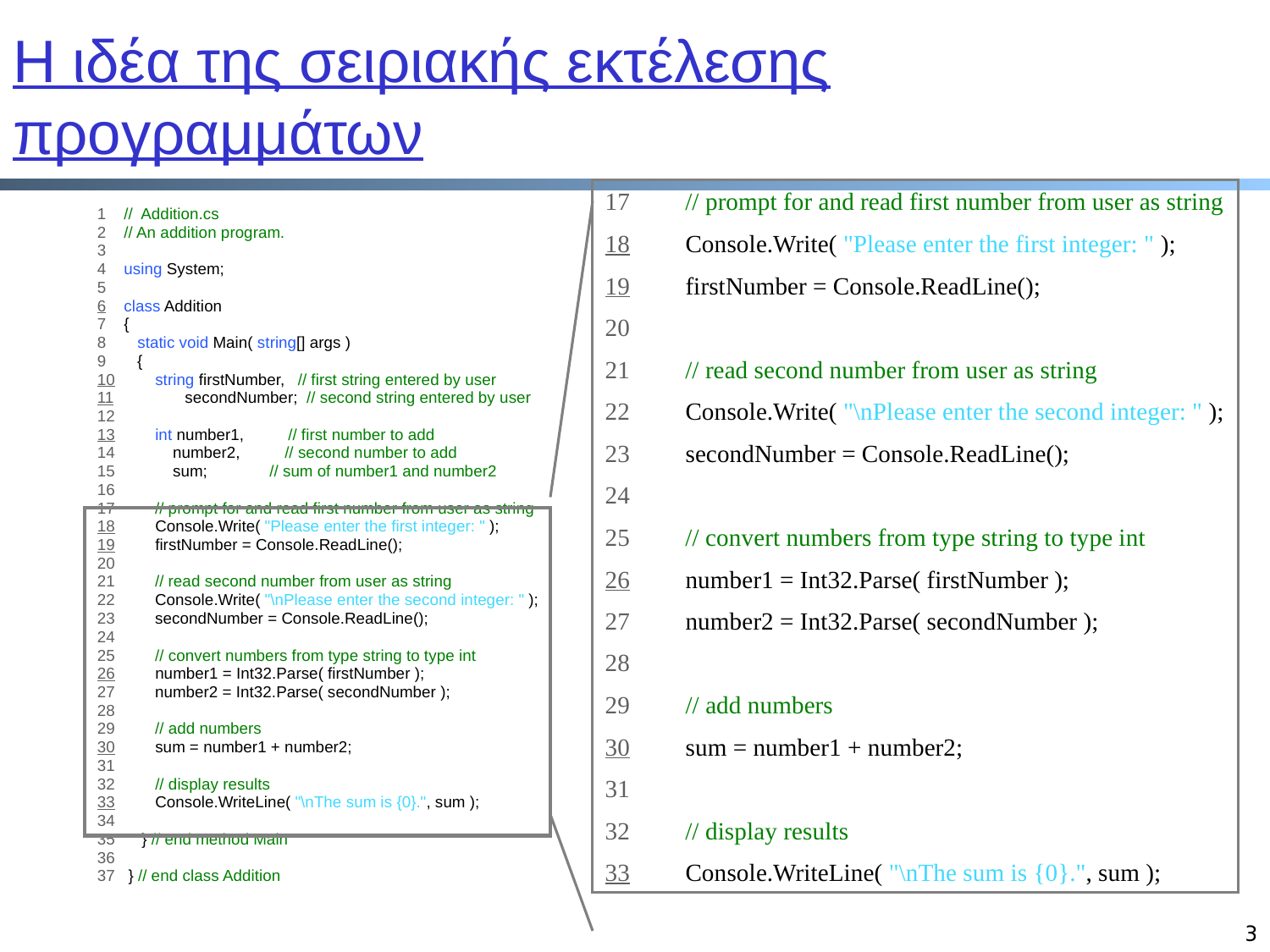

# Η ιδέα της σειριακής εκτέλεσης προγραμμάτων
17         // prompt for and read first number from user as string
18         Console.Write( "Please enter the first integer: " );
19         firstNumber = Console.ReadLine();
20
21         // read second number from user as string
22         Console.Write( "\nPlease enter the second integer: " );
23         secondNumber = Console.ReadLine();
24
25         // convert numbers from type string to type int
26         number1 = Int32.Parse( firstNumber );
27         number2 = Int32.Parse( secondNumber );
28
29         // add numbers
30         sum = number1 + number2;
31
32         // display results
33         Console.WriteLine( "\nThe sum is {0}.", sum );
1    //  Addition.cs
2    // An addition program.
3
4    using System;
5
6    class Addition
7    {
8       static void Main( string[] args )
9       {
10         string firstNumber,   // first string entered by user
11                secondNumber;  // second string entered by user
12
13         int number1,          // first number to add
14             number2,          // second number to add
15             sum;              // sum of number1 and number2
16
17         // prompt for and read first number from user as string
18         Console.Write( "Please enter the first integer: " );
19         firstNumber = Console.ReadLine();
20
21         // read second number from user as string
22         Console.Write( "\nPlease enter the second integer: " );
23         secondNumber = Console.ReadLine();
24
25         // convert numbers from type string to type int
26         number1 = Int32.Parse( firstNumber );
27         number2 = Int32.Parse( secondNumber );
28
29         // add numbers
30         sum = number1 + number2;
31
32         // display results
33         Console.WriteLine( "\nThe sum is {0}.", sum );
34
35      } // end method Main
36
37   } // end class Addition

3